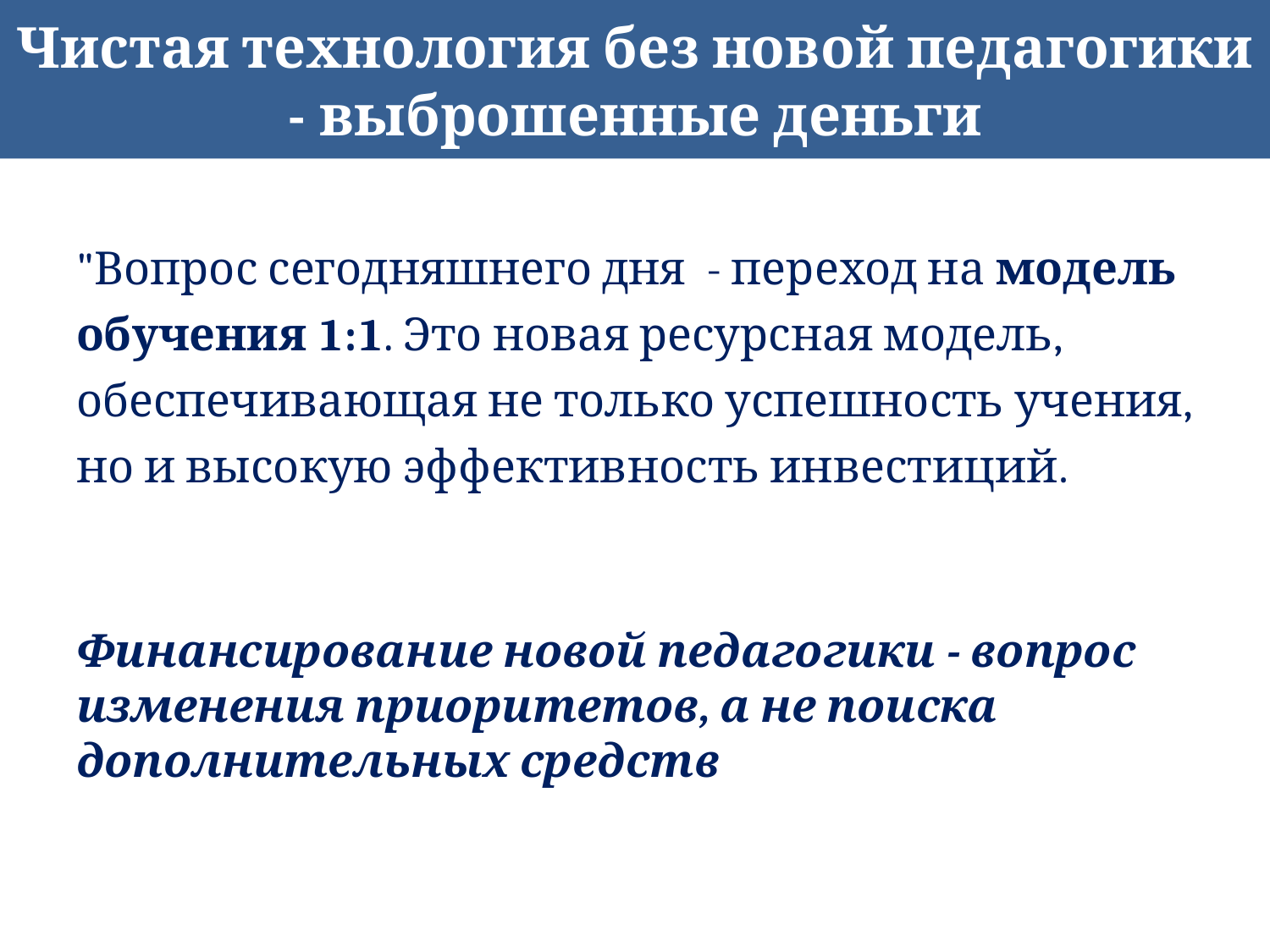

# Чистая технология без новой педагогики - выброшенные деньги
"Вопрос сегодняшнего дня  - переход на модель обучения 1:1. Это новая ресурсная модель, обеспечивающая не только успешность учения, но и высокую эффективность инвестиций.

Финансирование новой педагогики - вопрос изменения приоритетов, а не поиска дополнительных средств